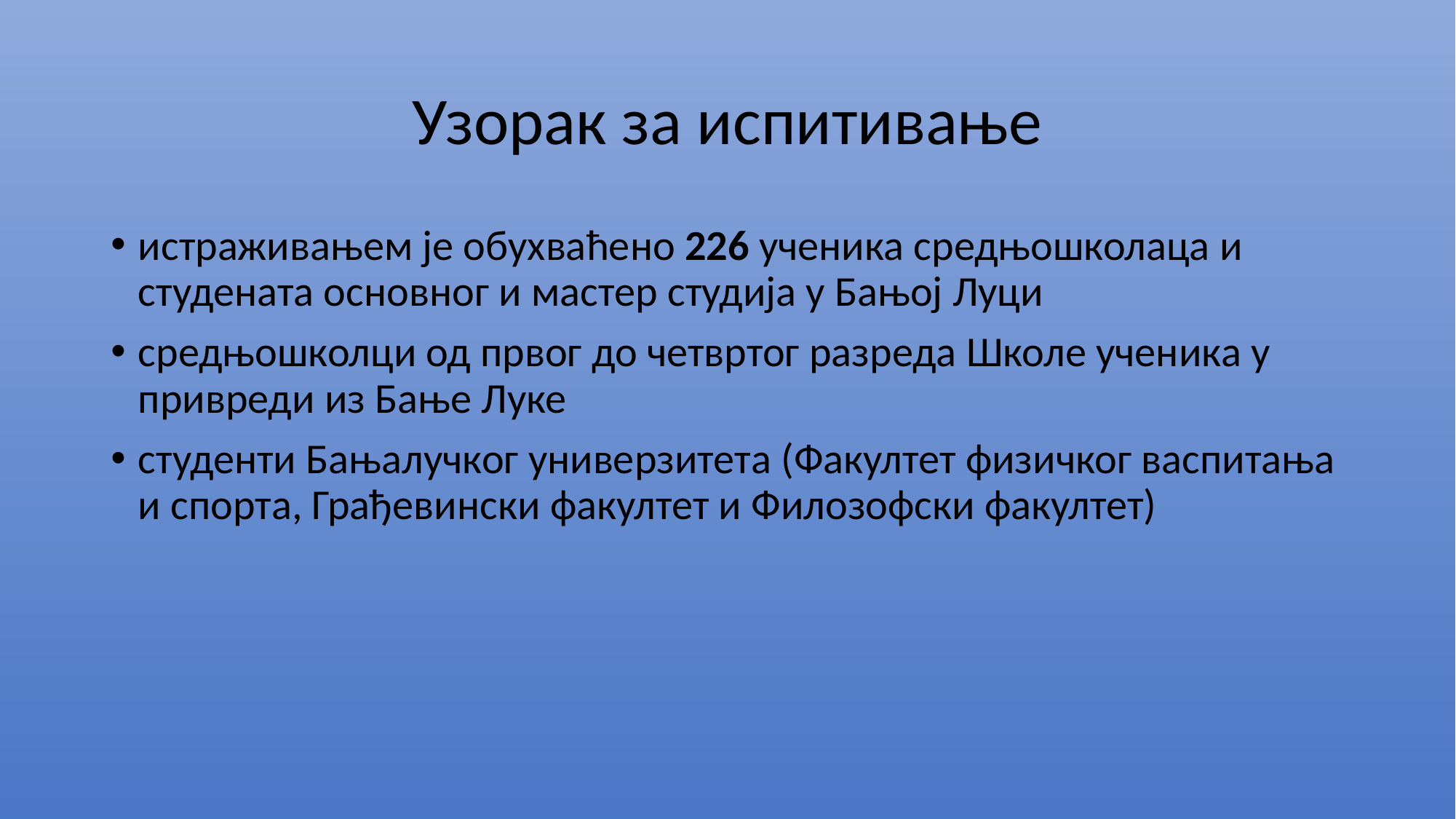

# Узорак за испитивање
истраживањем је обухваћено 226 ученика средњошколаца и студената основног и мастер студија у Бањој Луци
средњошколци од првог до четвртог разреда Школе ученика у привреди из Бање Луке
студенти Бањалучког универзитета (Факултет физичког васпитања и спорта, Грађевински факултет и Филозофски факултет)